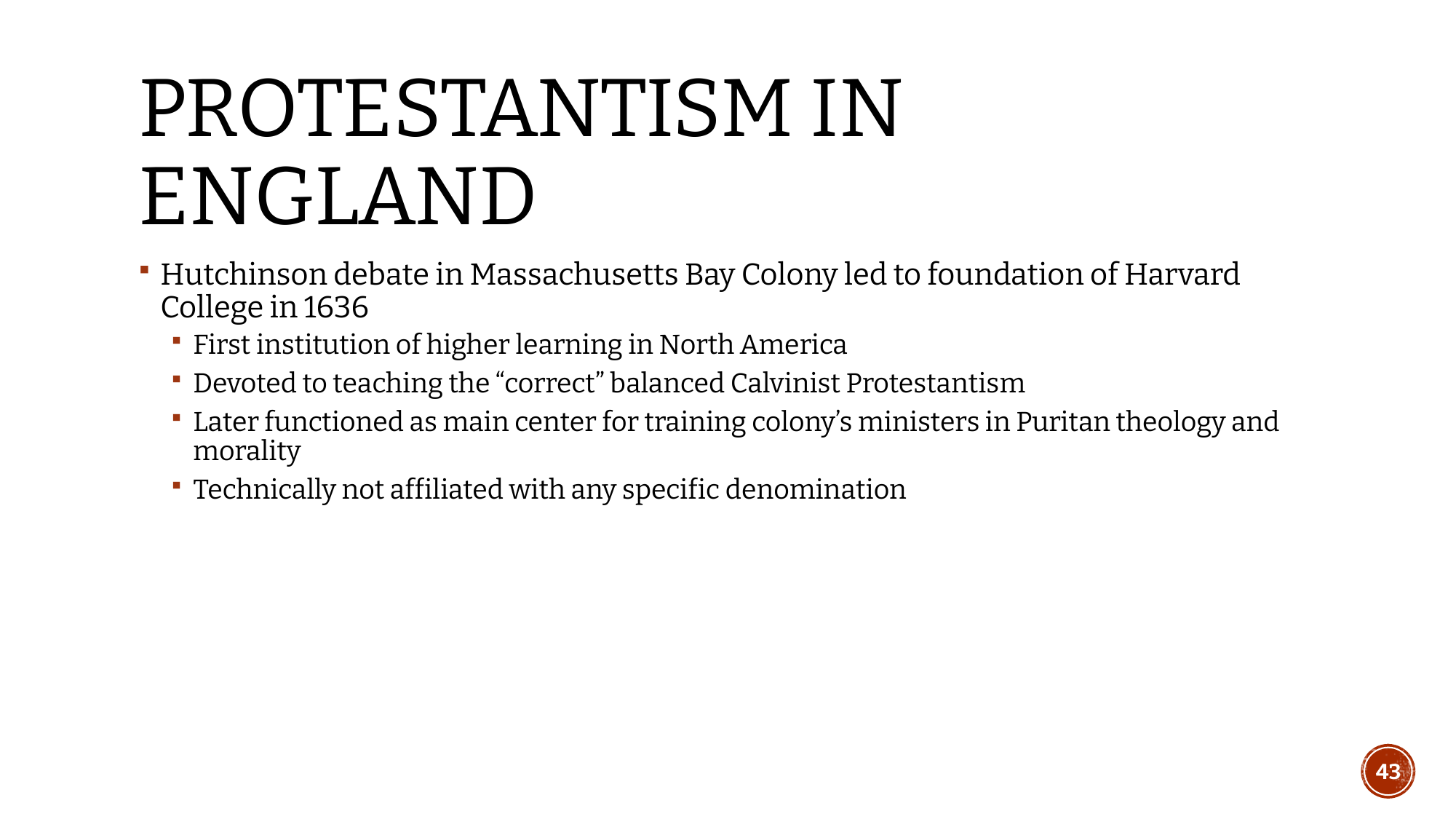

# Protestantism in england
Hutchinson debate in Massachusetts Bay Colony led to foundation of Harvard College in 1636
First institution of higher learning in North America
Devoted to teaching the “correct” balanced Calvinist Protestantism
Later functioned as main center for training colony’s ministers in Puritan theology and morality
Technically not affiliated with any specific denomination
43